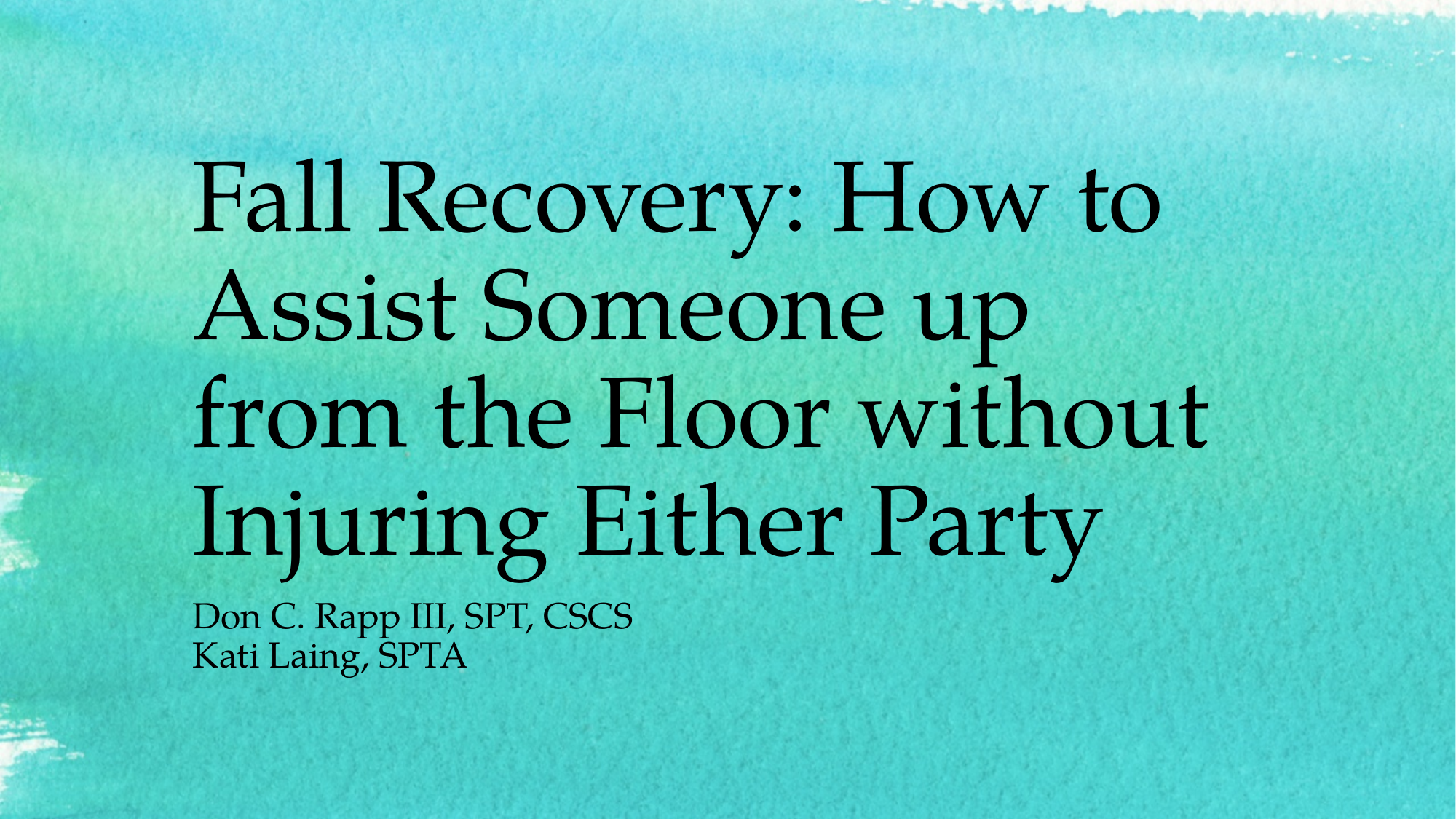

# Fall Recovery: How to Assist Someone up from the Floor without Injuring Either Party
Don C. Rapp III, SPT, CSCS
Kati Laing, SPTA